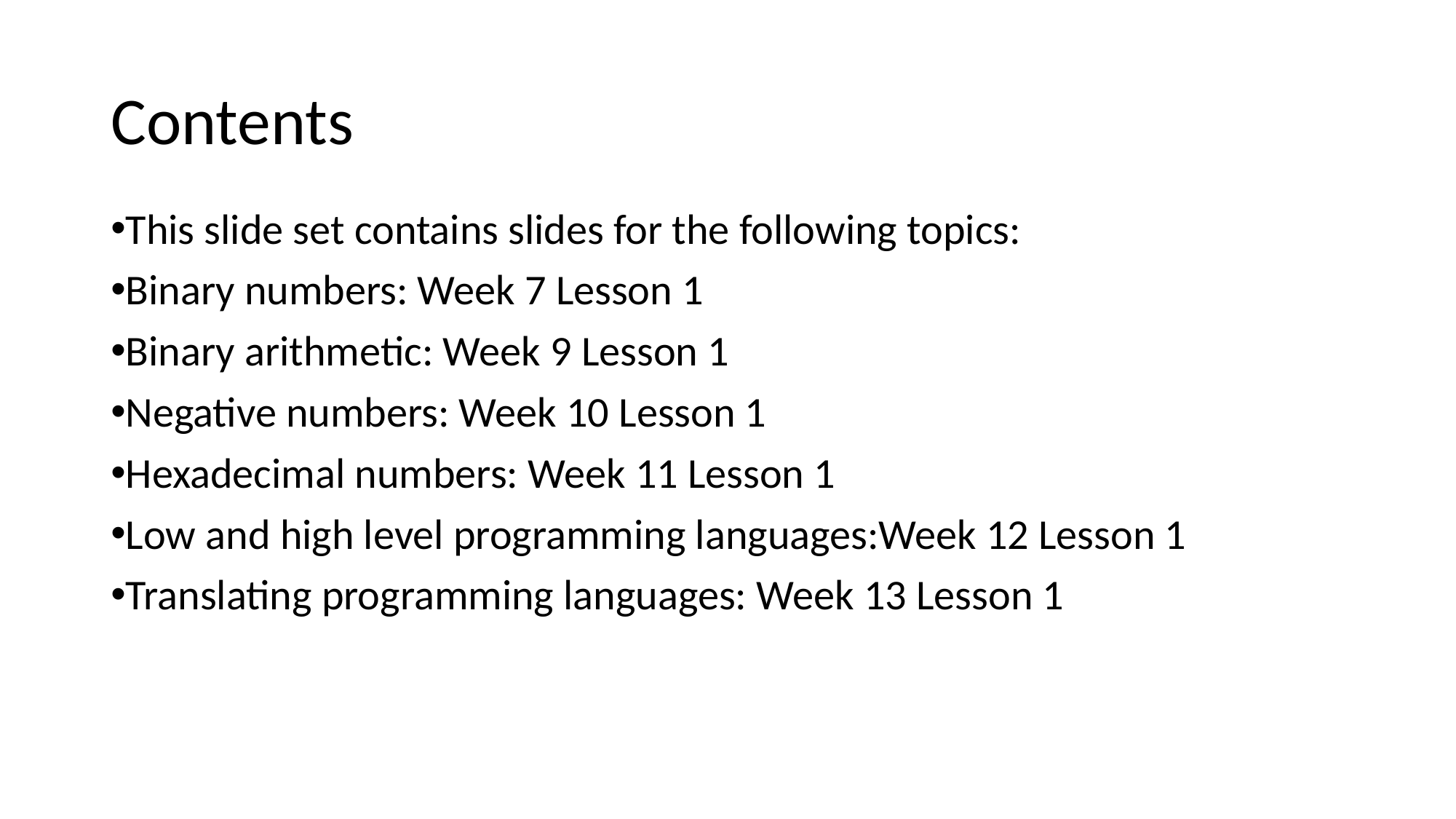

# Contents
This slide set contains slides for the following topics:
Binary numbers: Week 7 Lesson 1
Binary arithmetic: Week 9 Lesson 1
Negative numbers: Week 10 Lesson 1
Hexadecimal numbers: Week 11 Lesson 1
Low and high level programming languages:Week 12 Lesson 1
Translating programming languages: Week 13 Lesson 1